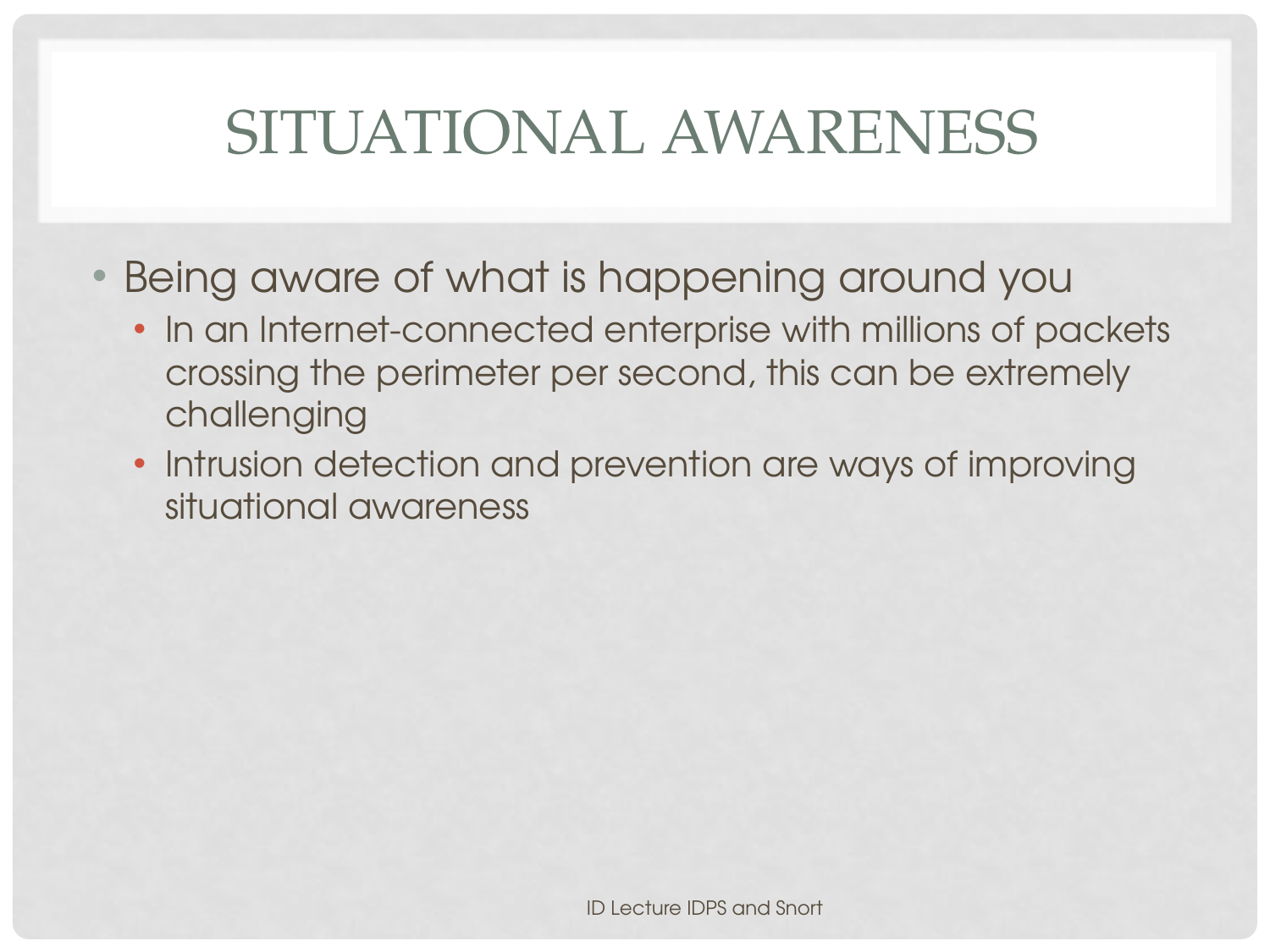

# Situational Awareness
Being aware of what is happening around you
In an Internet-connected enterprise with millions of packets crossing the perimeter per second, this can be extremely challenging
Intrusion detection and prevention are ways of improving situational awareness
ID Lecture IDPS and Snort